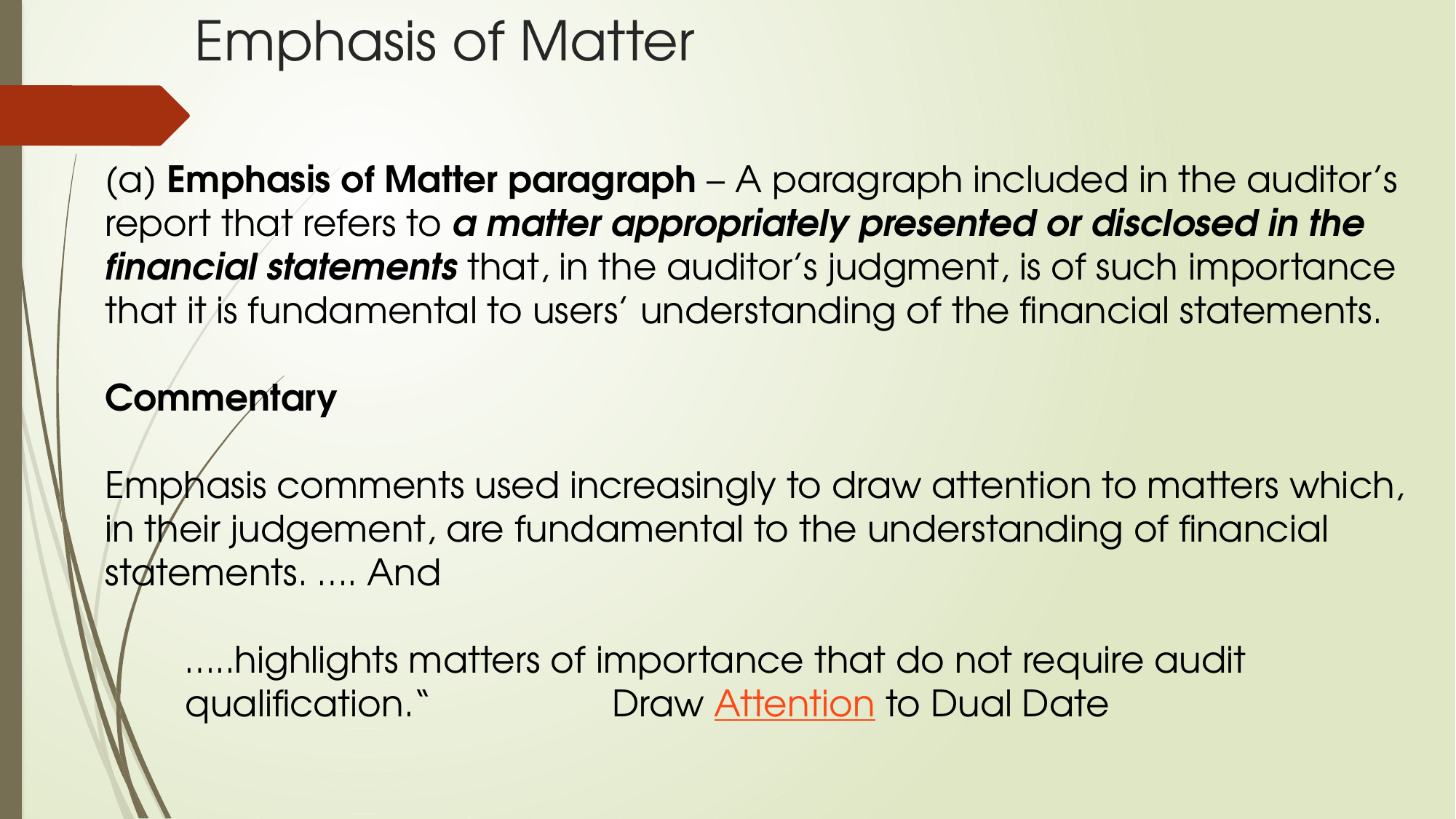

# Emphasis of Matter
(a) Emphasis of Matter paragraph – A paragraph included in the auditor’s report that refers to a matter appropriately presented or disclosed in the financial statements that, in the auditor’s judgment, is of such importance that it is fundamental to users’ understanding of the financial statements.

Commentary

Emphasis comments used increasingly to draw attention to matters which, in their judgement, are fundamental to the understanding of financial statements. …. And

        …..highlights matters of importance that do not require audit
        qualification.“                  Draw Attention to Dual Date